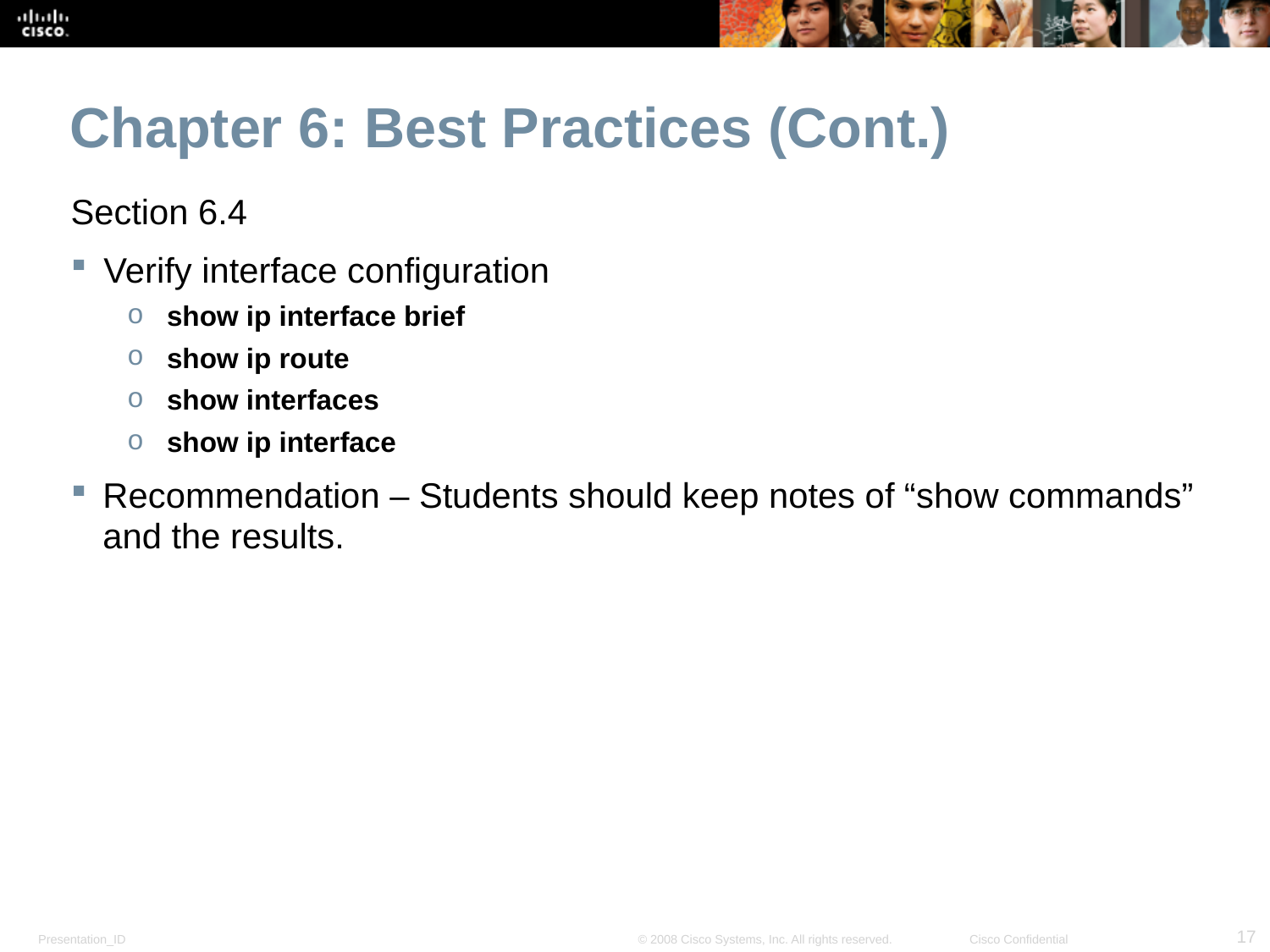

Chapter 6: Best Practices (Cont.)
Section 6.4
Verify interface configuration
show ip interface brief
show ip route
show interfaces
show ip interface
Recommendation – Students should keep notes of “show commands” and the results.